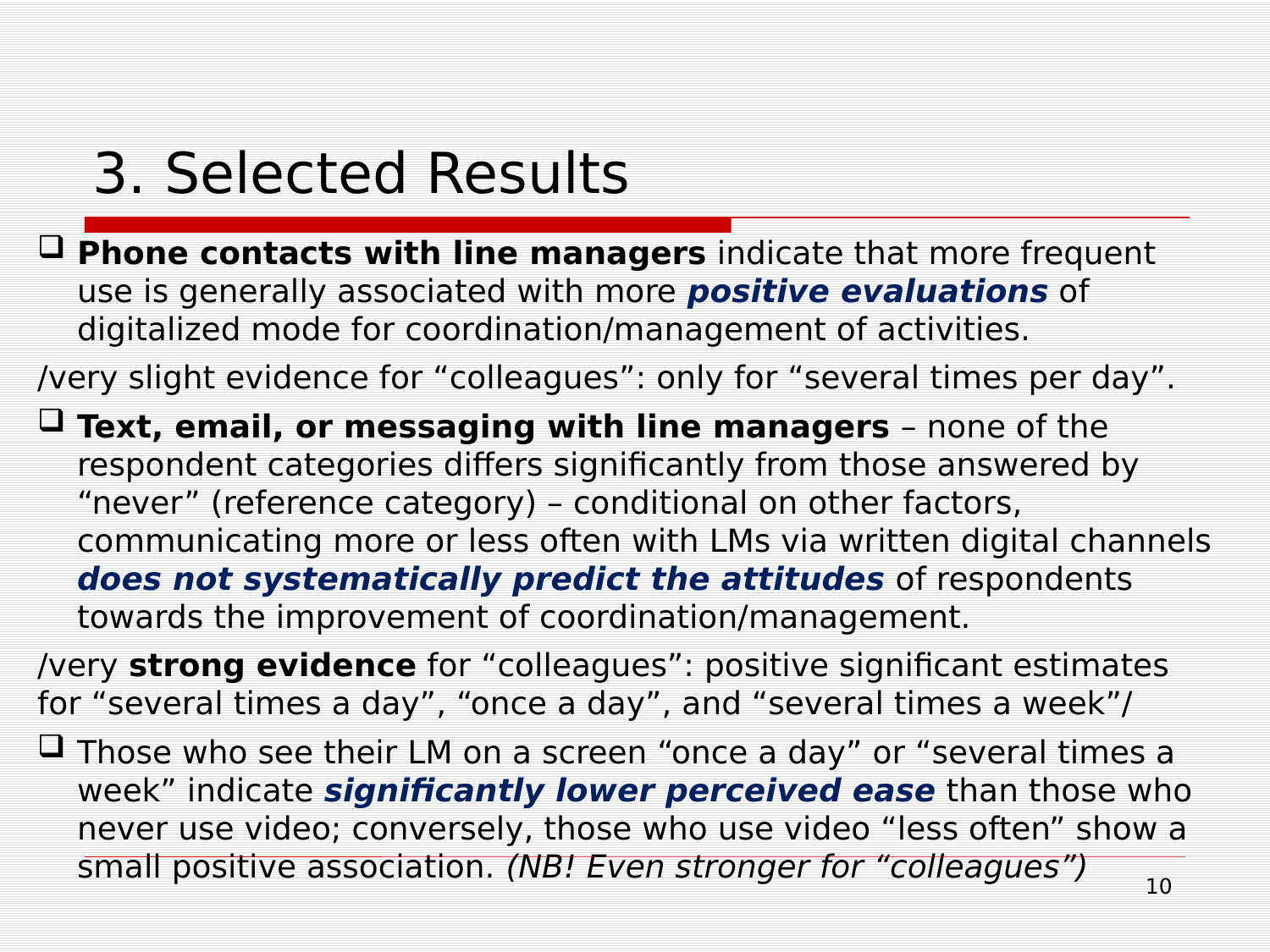

# 3. Selected Results
Phone contacts with line managers indicate that more frequent use is generally associated with more positive evaluations of digitalized mode for coordination/management of activities.
/very slight evidence for “colleagues”: only for “several times per day”.
Text, email, or messaging with line managers – none of the respondent categories differs significantly from those answered by “never” (reference category) – conditional on other factors, communicating more or less often with LMs via written digital channels does not systematically predict the attitudes of respondents towards the improvement of coordination/management.
/very strong evidence for “colleagues”: positive significant estimates for “several times a day”, “once a day”, and “several times a week”/
Those who see their LM on a screen “once a day” or “several times a week” indicate significantly lower perceived ease than those who never use video; conversely, those who use video “less often” show a small positive association. (NB! Even stronger for “colleagues”)

10